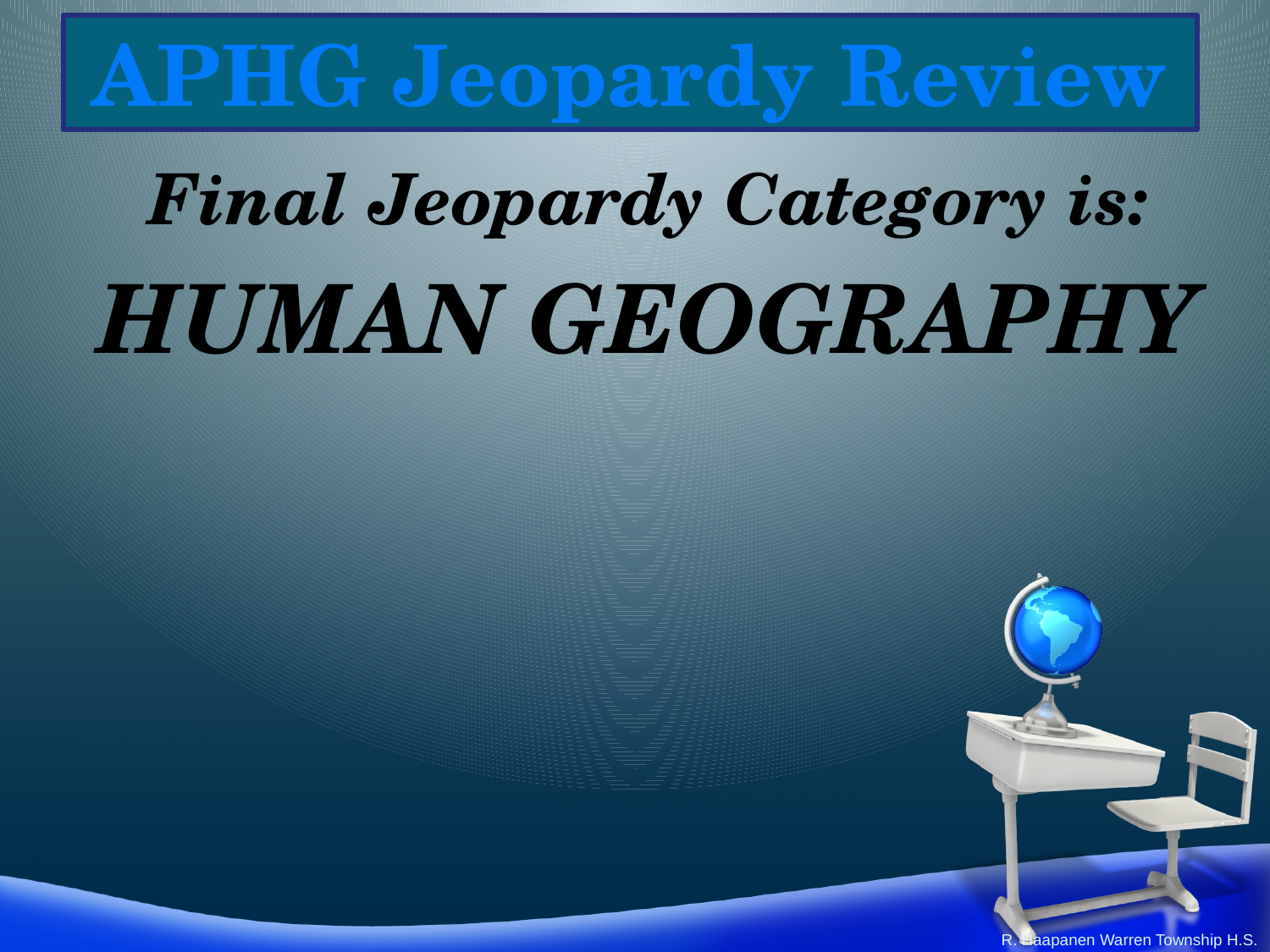

Final Jeopardy Category is:
HUMAN GEOGRAPHY

R. Haapanen Warren Township H.S.